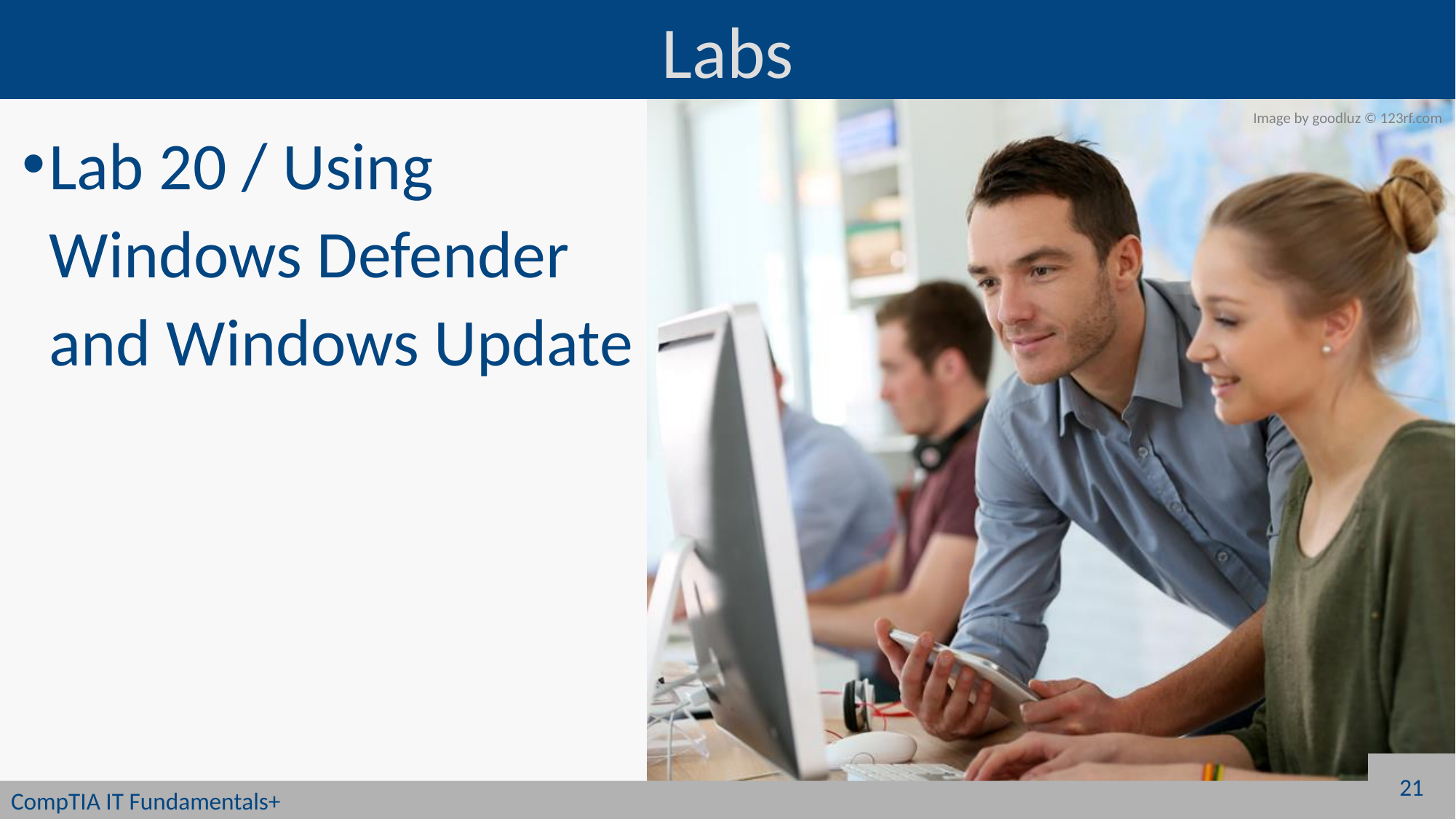

Lab 20 / Using Windows Defender and Windows Update
21
CompTIA IT Fundamentals+